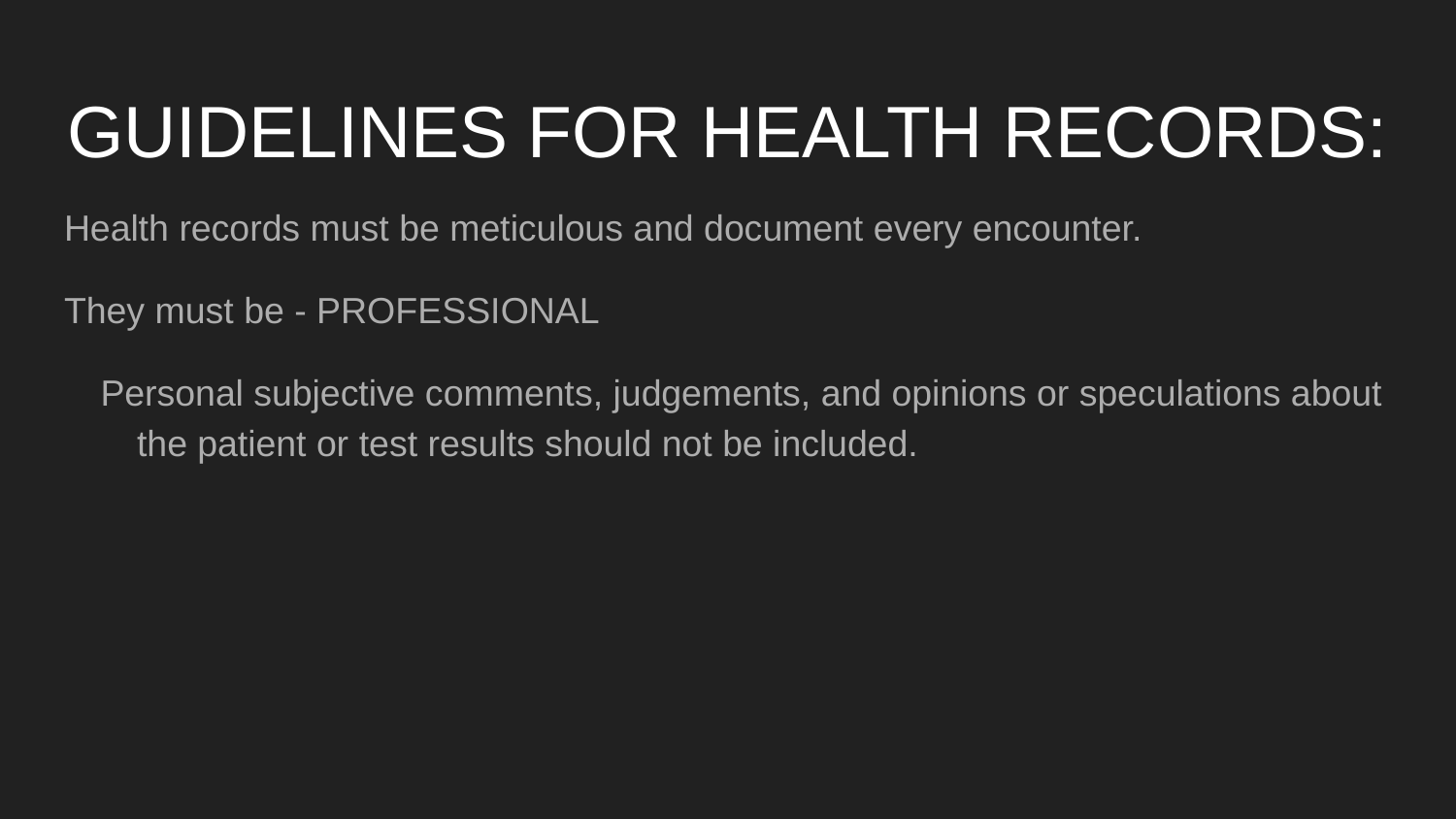

# GUIDELINES FOR HEALTH RECORDS:

Health records must be meticulous and document every encounter.
They must be - PROFESSIONAL
Personal subjective comments, judgements, and opinions or speculations about the patient or test results should not be included.